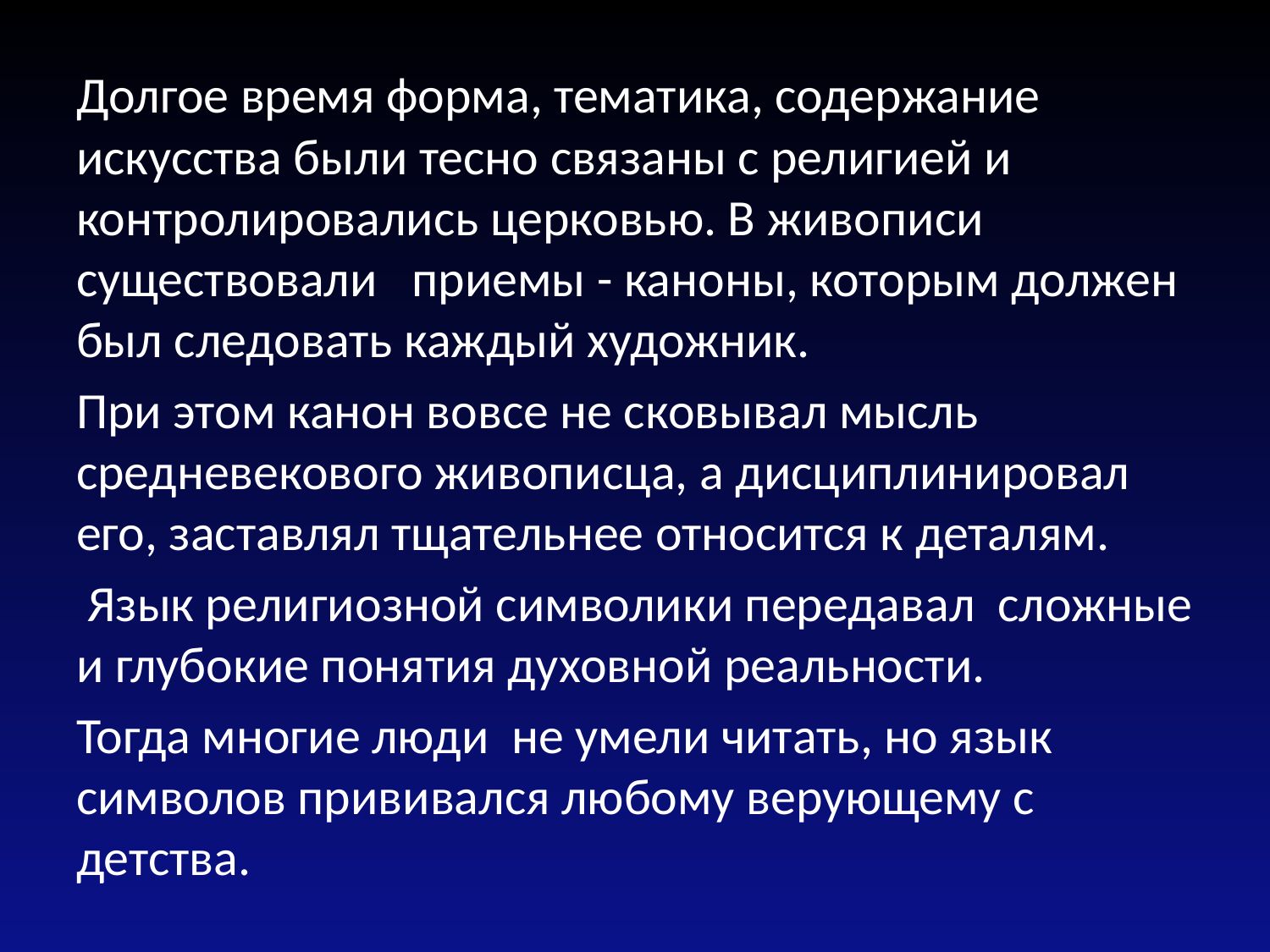

Долгое время форма, тематика, содержание искусства были тесно связаны с религией и контролировались церковью. В живописи существовали   приемы - каноны, которым должен был следовать каждый художник.
При этом канон вовсе не сковывал мысль средневекового живописца, а дисциплинировал его, заставлял тщательнее относится к деталям.
 Язык религиозной символики передавал  сложные и глубокие понятия духовной реальности.
Тогда многие люди  не умели читать, но язык символов прививался любому верующему с детства.